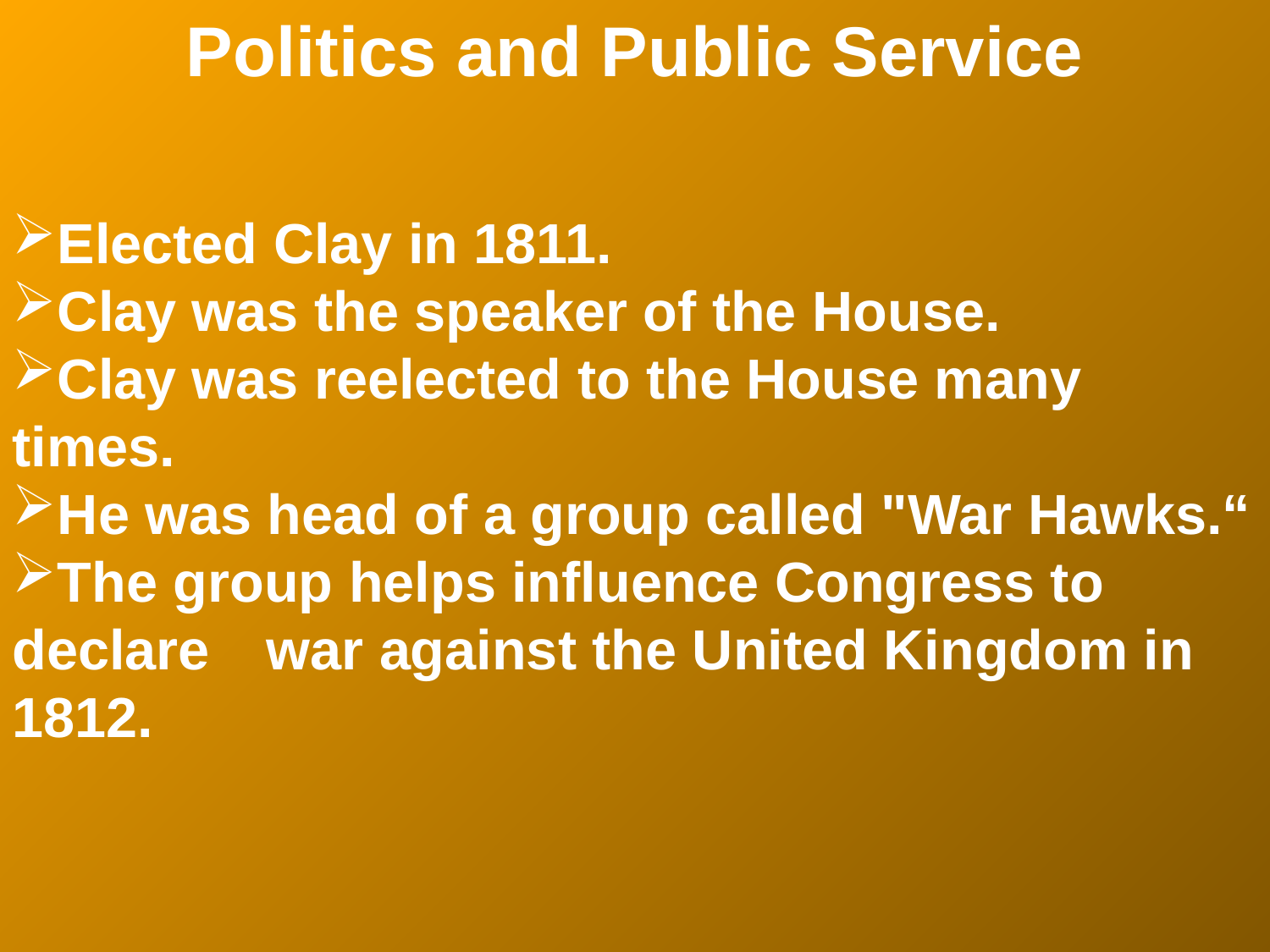

Politics and Public Service
Elected Clay in 1811.
Clay was the speaker of the House.
Clay was reelected to the House many times.
He was head of a group called "War Hawks.“
The group helps influence Congress to declare 	war against the United Kingdom in 1812.